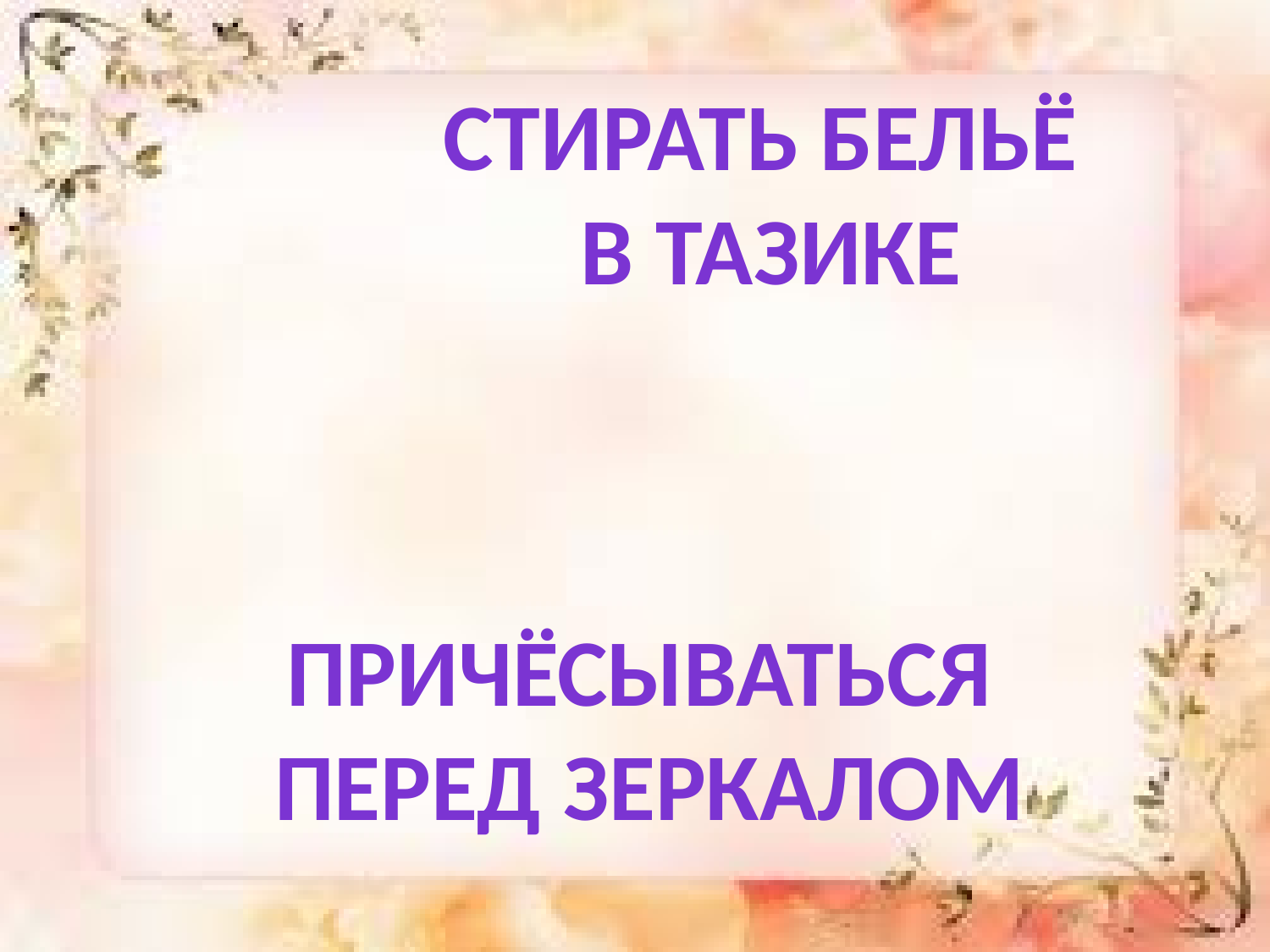

Стирать бельё
в тазике
Причёсываться
перед зеркалом